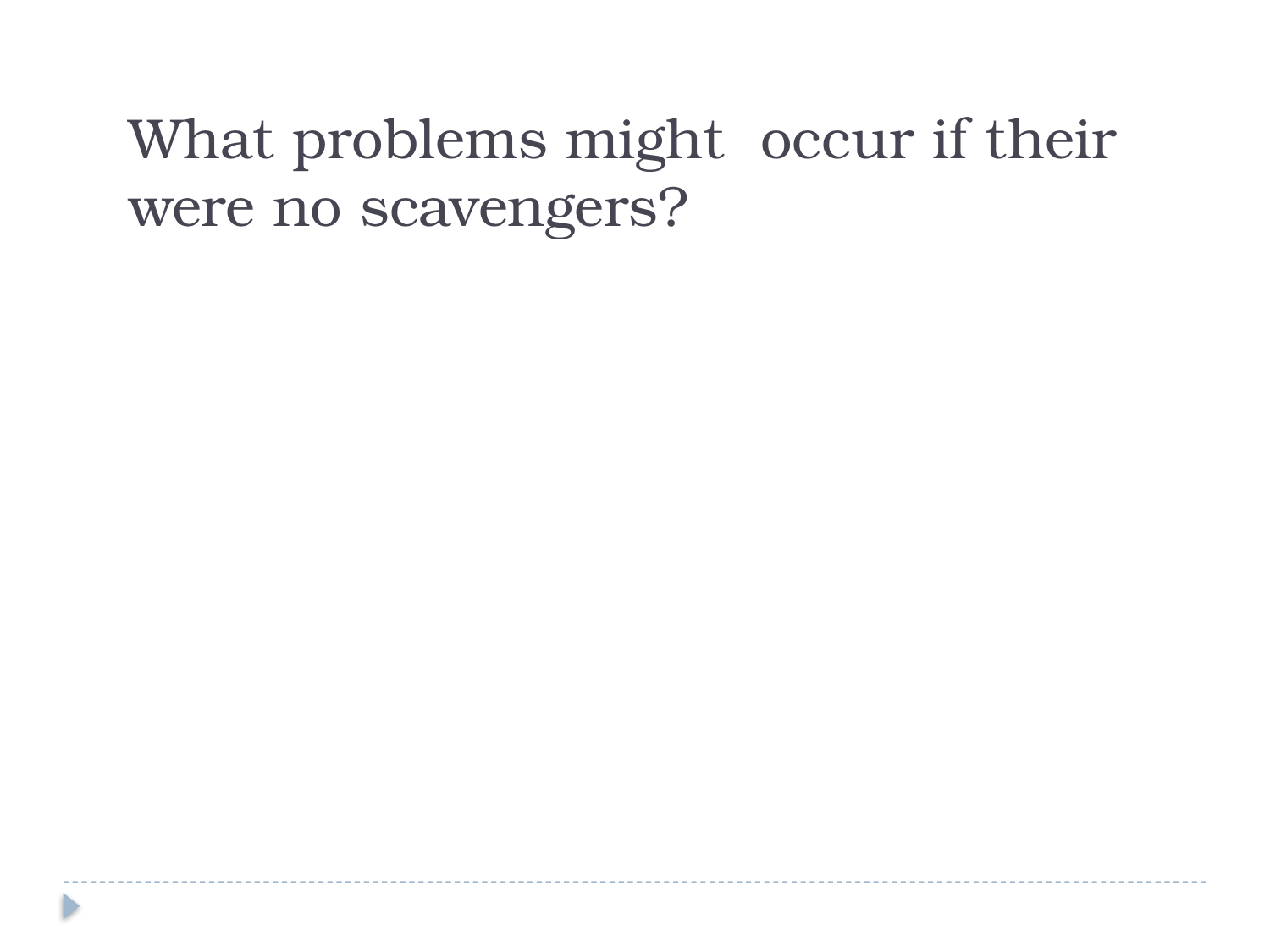

What problems might  occur if their were no scavengers?